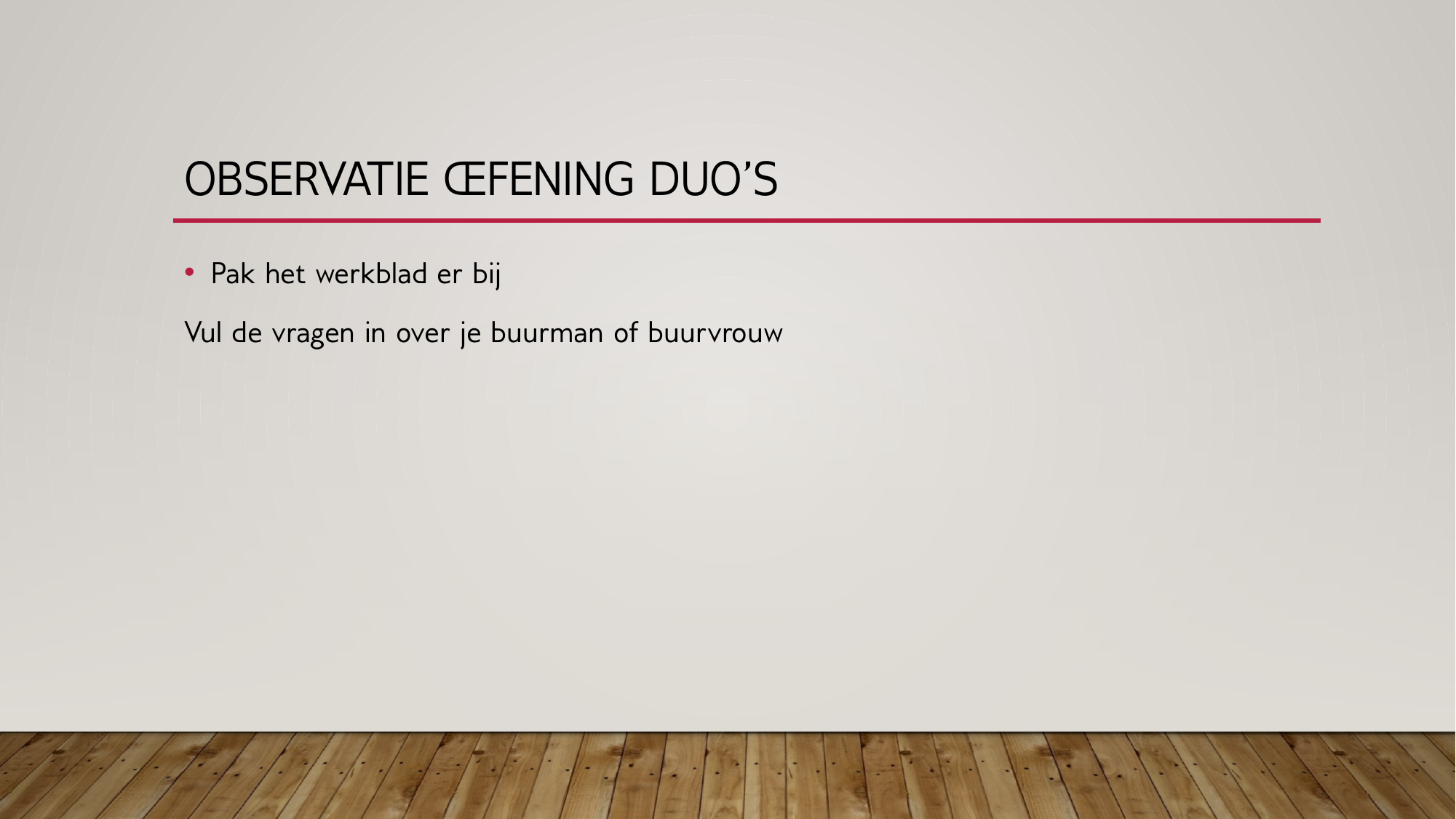

# Observatie oefening Duo’s
Pak het werkblad er bij
Vul de vragen in over je buurman of buurvrouw